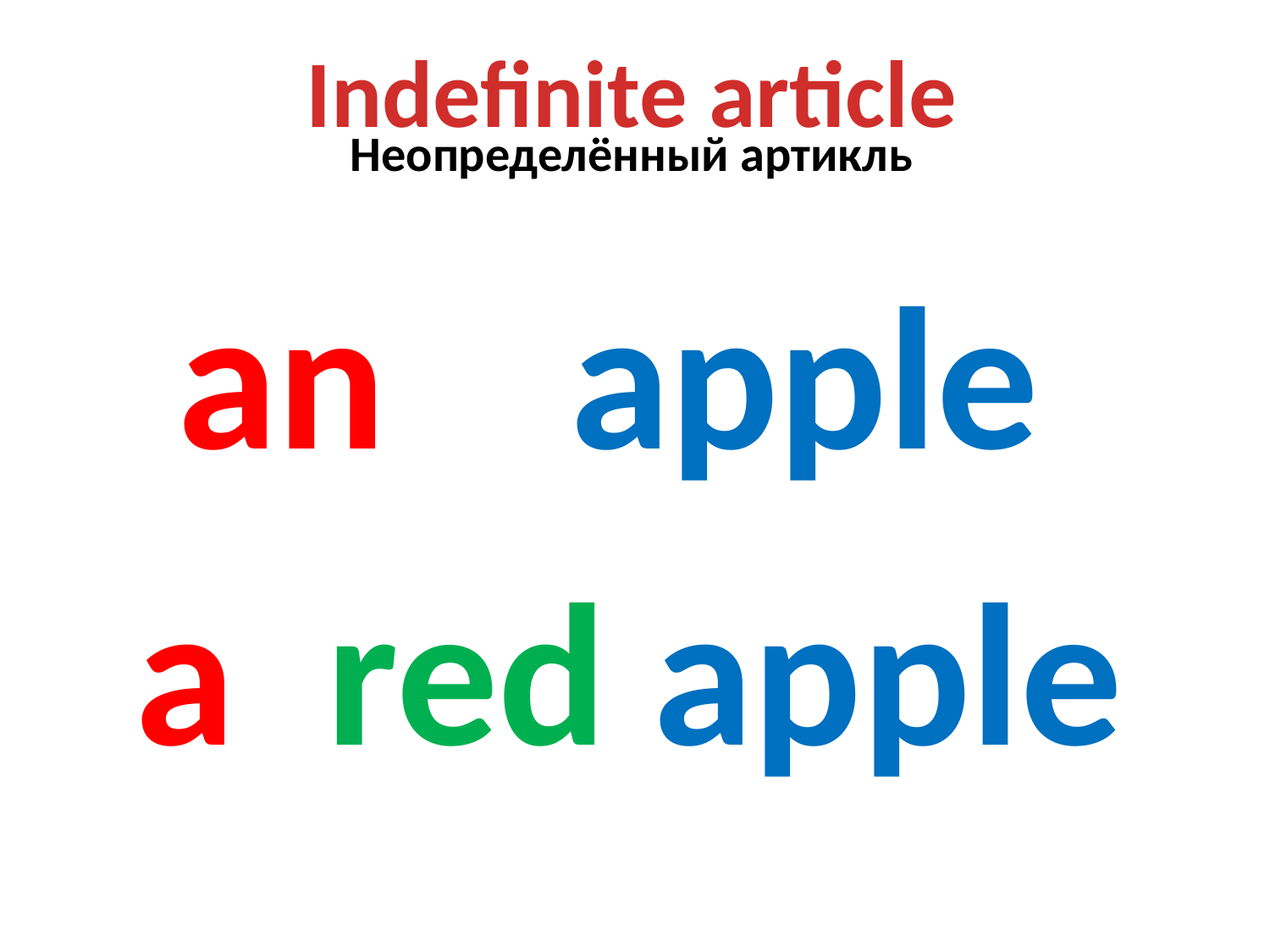

Indefinite article
Неопределённый артикль
an    apple
a  red apple